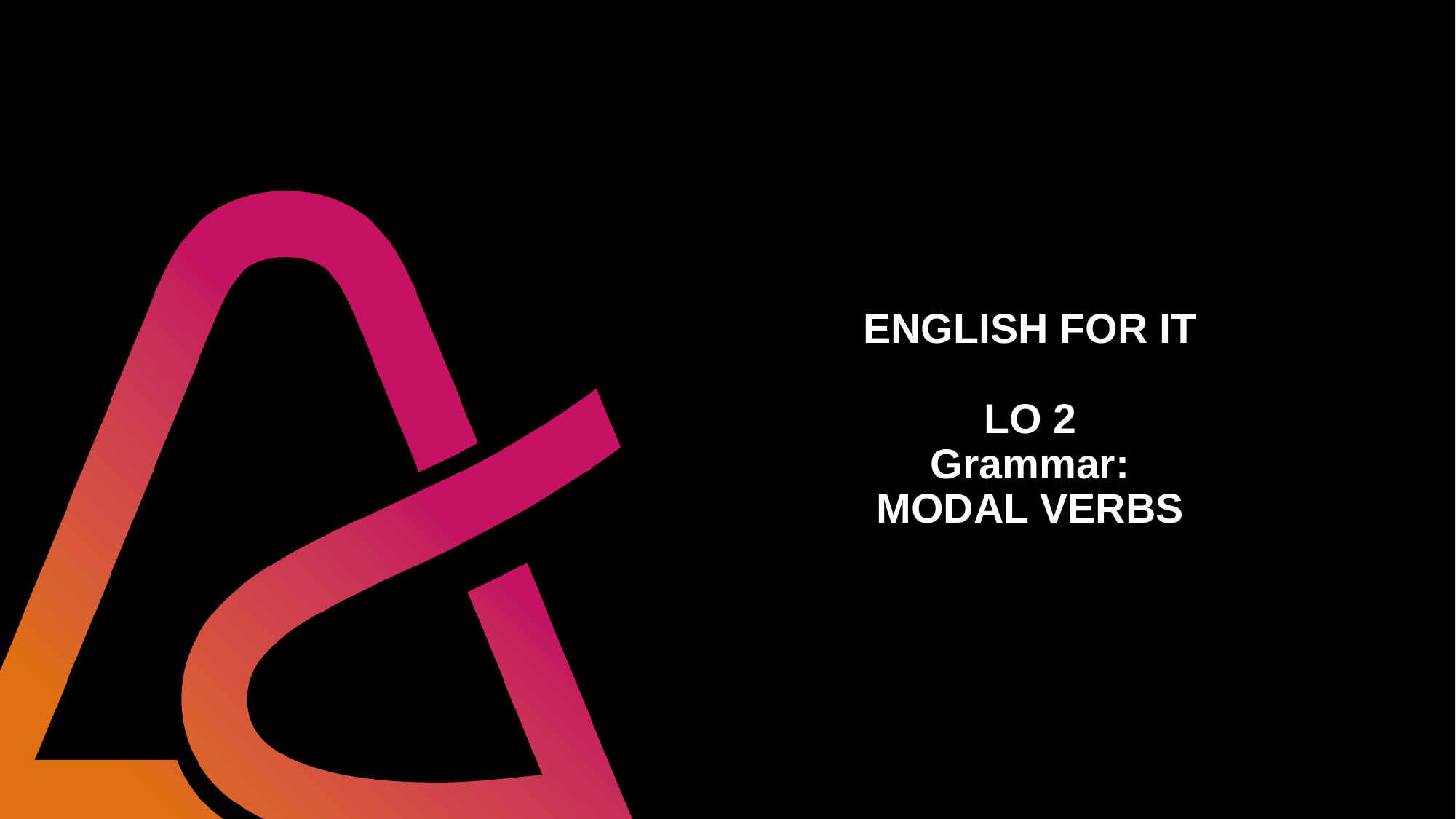

# ENGLISH FOR IT LO 2 Grammar: MODAL VERBS